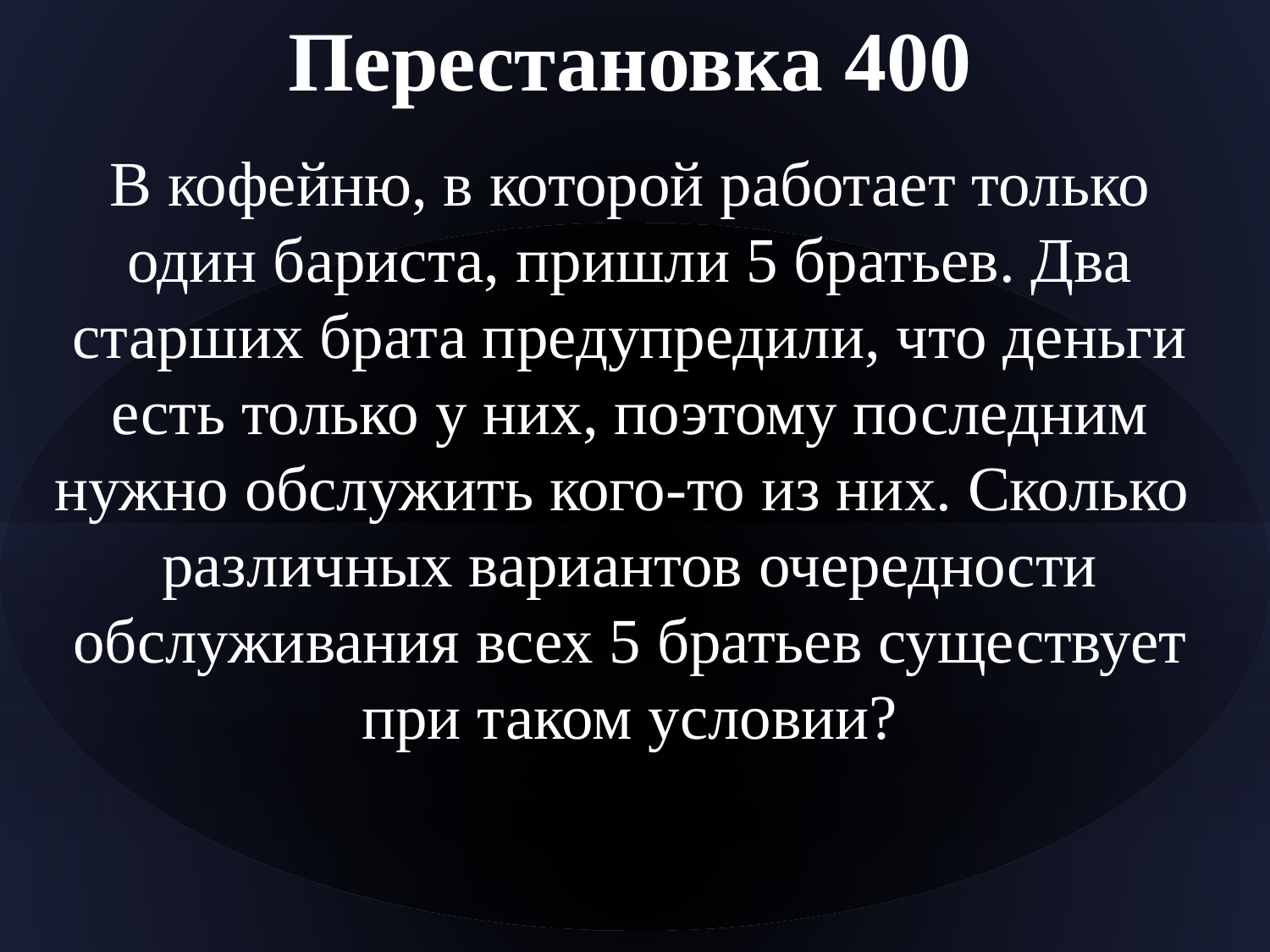

Перестановка 400

В кофейню, в которой работает только один бариста, пришли 5 братьев. Два старших брата предупредили, что деньги есть только у них, поэтому последним нужно обслужить кого-то из них. Сколько  различных вариантов очередности обслуживания всех 5 братьев существует при таком условии?